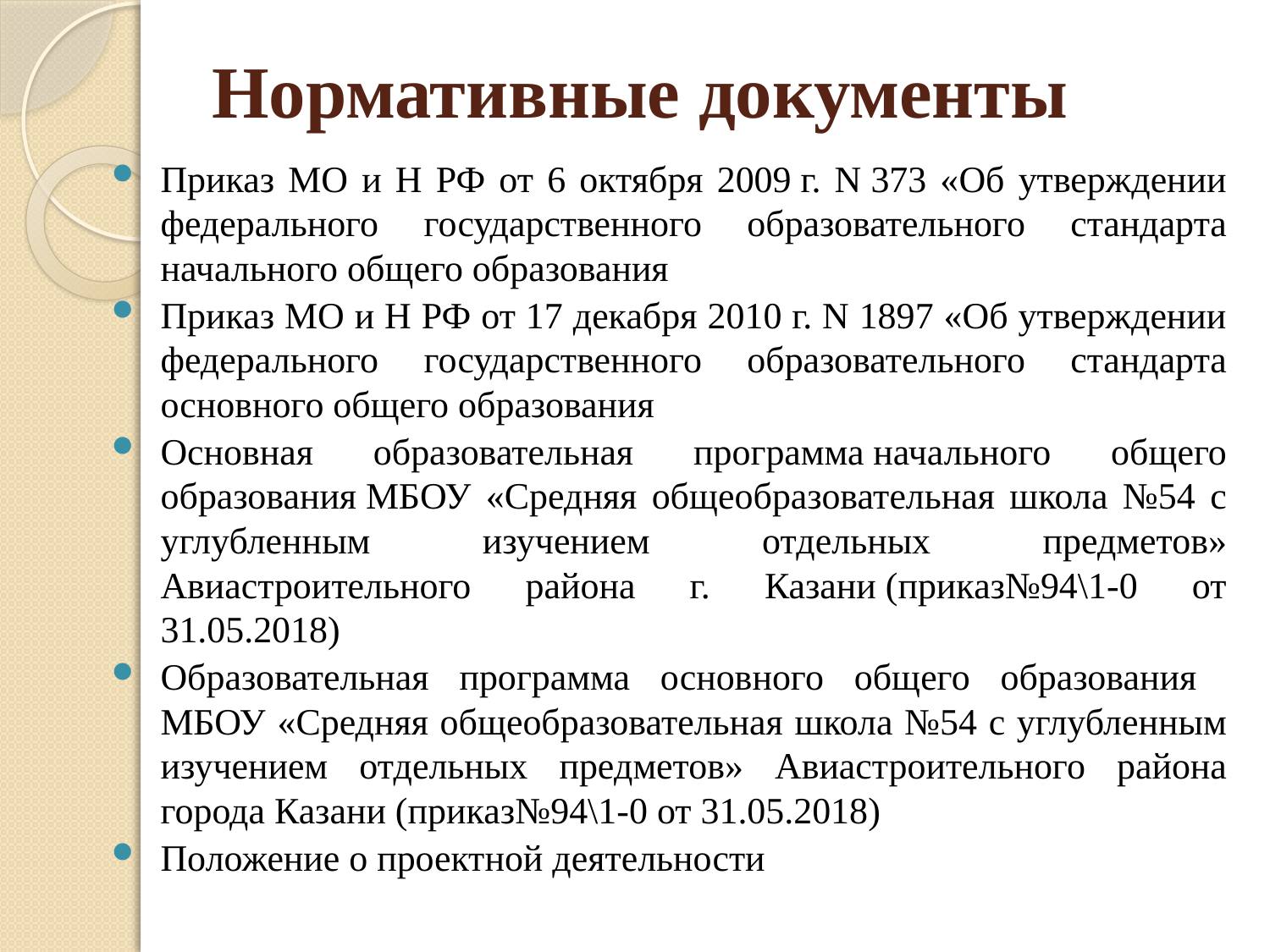

# Нормативные документы
Приказ МО и Н РФ от 6 октября 2009 г. N 373 «Об утверждении федерального государственного образовательного стандарта начального общего образования
Приказ МО и Н РФ от 17 декабря 2010 г. N 1897 «Об утверждении федерального государственного образовательного стандарта основного общего образования
Основная образовательная программа начального общего образования МБОУ «Средняя общеобразовательная школа №54 с углубленным изучением отдельных предметов» Авиастроительного района г. Казани (приказ№94\1-0 от 31.05.2018)
Образовательная программа основного общего образования  МБОУ «Средняя общеобразовательная школа №54 с углубленным изучением отдельных предметов» Авиастроительного района города Казани (приказ№94\1-0 от 31.05.2018)
Положение о проектной деятельности